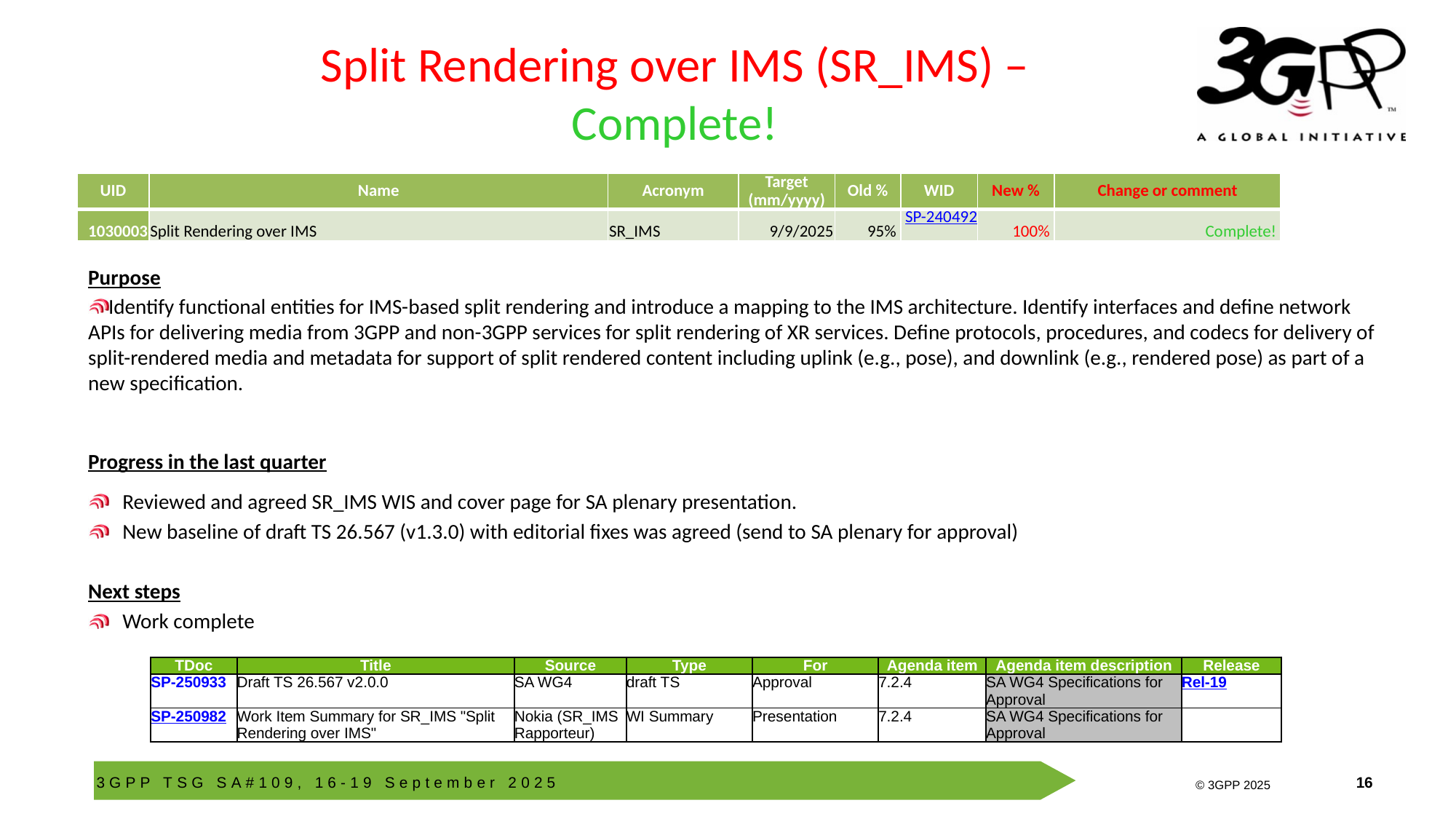

# Split Rendering over IMS (SR_IMS) – Complete!
| UID | Name | Acronym | Target (mm/yyyy) | Old % | WID | New % | Change or comment |
| --- | --- | --- | --- | --- | --- | --- | --- |
| 1030003 | Split Rendering over IMS | SR\_IMS | 9/9/2025 | 95% | SP-240492 | 100% | Complete! |
Purpose
Identify functional entities for IMS-based split rendering and introduce a mapping to the IMS architecture. Identify interfaces and define network APIs for delivering media from 3GPP and non-3GPP services for split rendering of XR services. Define protocols, procedures, and codecs for delivery of split-rendered media and metadata for support of split rendered content including uplink (e.g., pose), and downlink (e.g., rendered pose) as part of a new specification.

Progress in the last quarter
Reviewed and agreed SR_IMS WIS and cover page for SA plenary presentation.
New baseline of draft TS 26.567 (v1.3.0) with editorial fixes was agreed (send to SA plenary for approval)

Next steps
Work complete

| TDoc | Title | Source | Type | For | Agenda item | Agenda item description | Release |
| --- | --- | --- | --- | --- | --- | --- | --- |
| SP-250933 | Draft TS 26.567 v2.0.0 | SA WG4 | draft TS | Approval | 7.2.4 | SA WG4 Specifications for Approval | Rel-19 |
| SP-250982 | Work Item Summary for SR\_IMS "Split Rendering over IMS" | Nokia (SR\_IMS Rapporteur) | WI Summary | Presentation | 7.2.4 | SA WG4 Specifications for Approval |  |